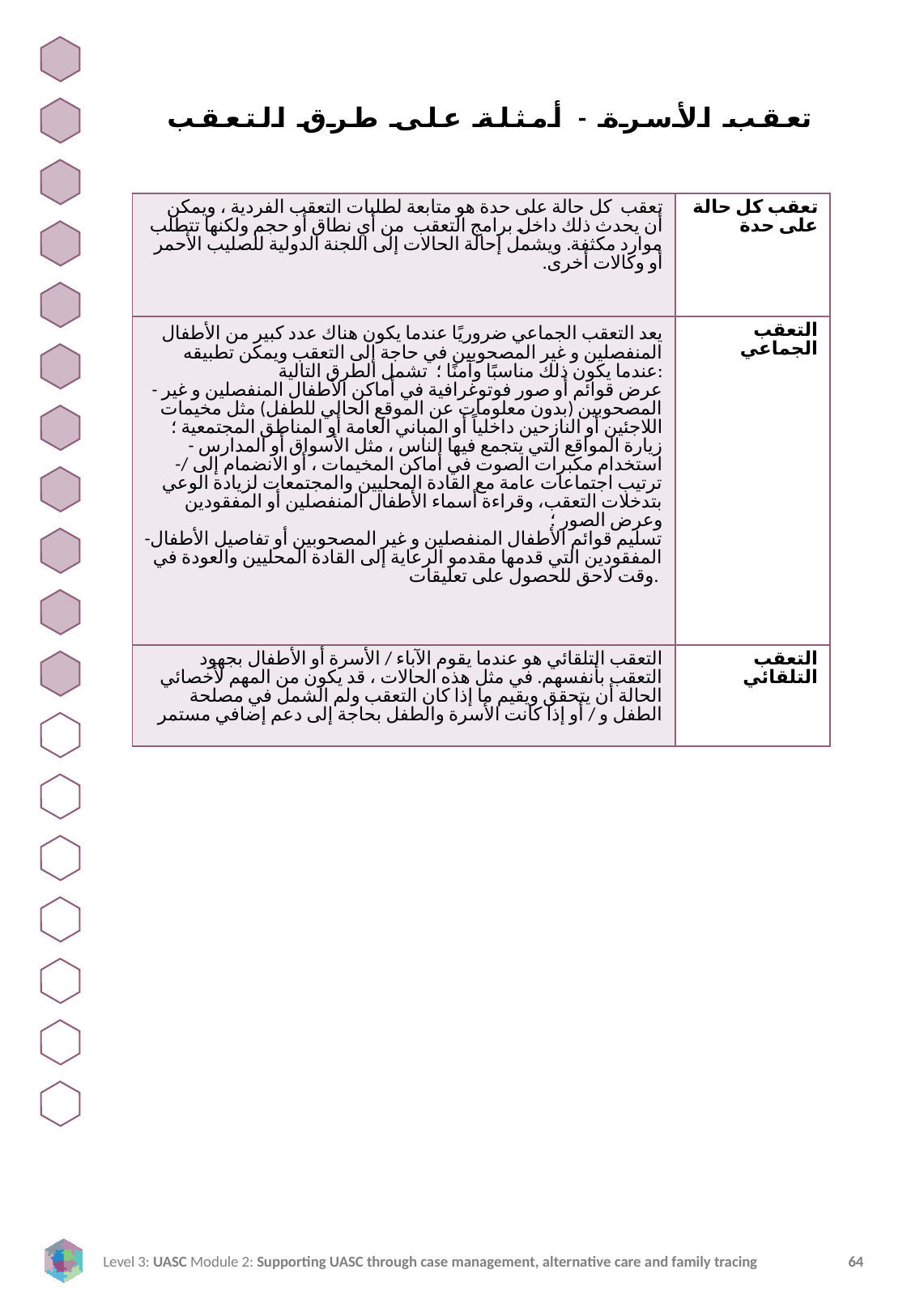

تعقب الأسرة - أمثلة على طرق التعقب

| تعقب كل حالة على حدة هو متابعة لطلبات التعقب الفردية ، ويمكن أن يحدث ذلك داخل برامج التعقب من أي نطاق أو حجم ولكنها تتطلب موارد مكثفة. ويشمل إحالة الحالات إلى اللجنة الدولية للصليب الأحمر أو وكالات أخرى. | تعقب كل حالة على حدة |
| --- | --- |
| يعد التعقب الجماعي ضروريًا عندما يكون هناك عدد كبير من الأطفال المنفصلين و غير المصحوبين في حاجة إلى التعقب ويمكن تطبيقه عندما يكون ذلك مناسبًا وآمنًا ؛ تشمل الطرق التالية: - عرض قوائم أو صور فوتوغرافية في أماكن الأطفال المنفصلين و غير المصحوبين (بدون معلومات عن الموقع الحالي للطفل) مثل مخيمات اللاجئين أو النازحين داخلياً أو المباني العامة أو المناطق المجتمعية ؛ - زيارة المواقع التي يتجمع فيها الناس ، مثل الأسواق أو المدارس -استخدام مكبرات الصوت في أماكن المخيمات ، أو الانضمام إلى / ترتيب اجتماعات عامة مع القادة المحليين والمجتمعات لزيادة الوعي بتدخلات التعقب، وقراءة أسماء الأطفال المنفصلين أو المفقودين وعرض الصور ؛ -تسليم قوائم الأطفال المنفصلين و غير المصحوبين أو تفاصيل الأطفال المفقودين التي قدمها مقدمو الرعاية إلى القادة المحليين والعودة في وقت لاحق للحصول على تعليقات. | التعقب الجماعي |
| التعقب التلقائي هو عندما يقوم الآباء / الأسرة أو الأطفال بجهود التعقب بأنفسهم. في مثل هذه الحالات ، قد يكون من المهم لأخصائي الحالة أن يتحقق ويقيم ما إذا كان التعقب ولم الشمل في مصلحة الطفل و / أو إذا كانت الأسرة والطفل بحاجة إلى دعم إضافي مستمر | التعقب التلقائي |